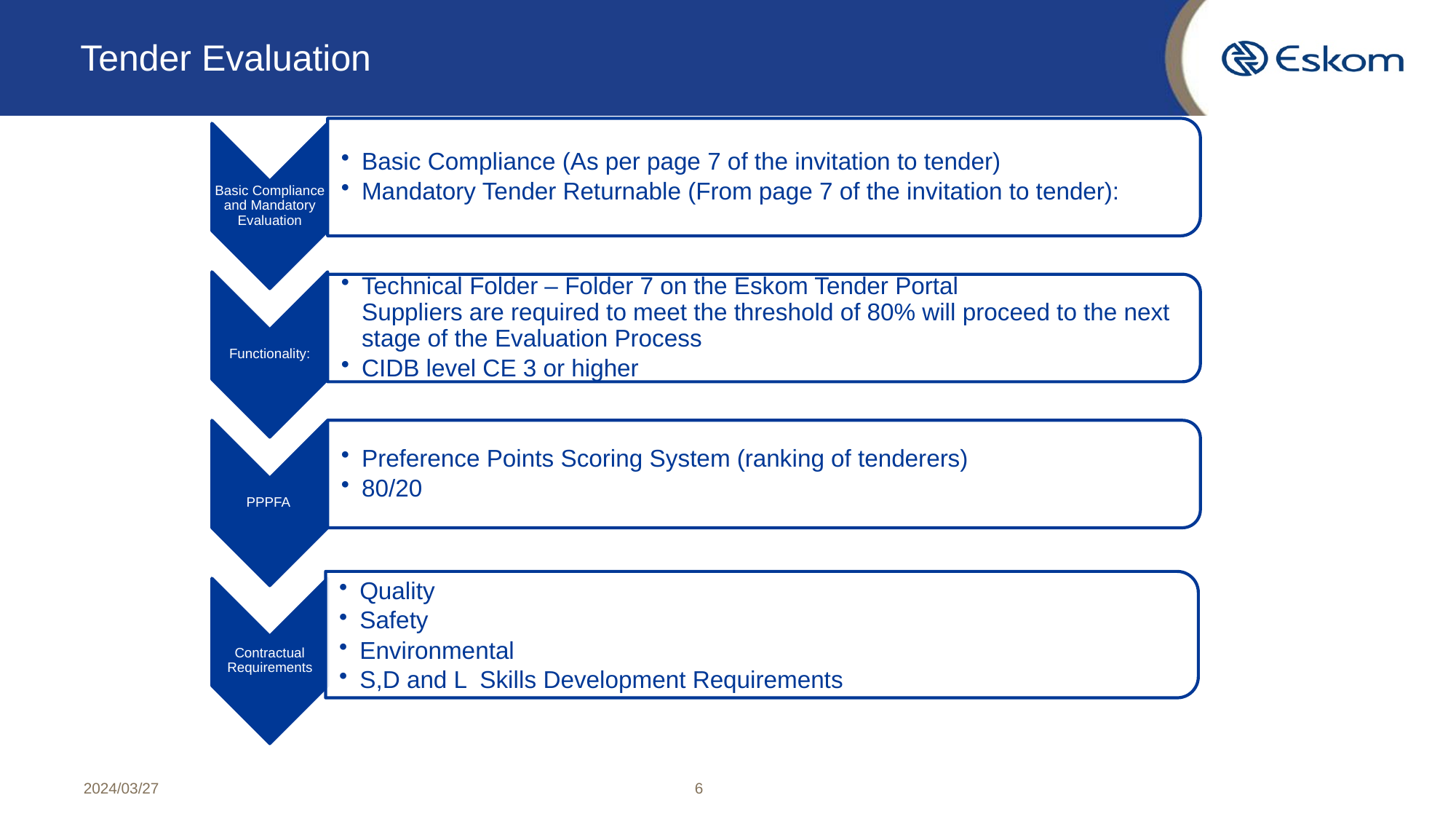

# Tender Evaluation
Basic Compliance and Mandatory Evaluation
Basic Compliance (As per page 7 of the invitation to tender)
Mandatory Tender Returnable (From page 7 of the invitation to tender):
Functionality:
Technical Folder – Folder 7 on the Eskom Tender Portal                            Suppliers are required to meet the threshold of 80% will proceed to the next stage of the Evaluation Process
CIDB level CE 3 or higher
PPPFA
Preference Points Scoring System (ranking of tenderers)
80/20
Contractual Requirements

Quality
Safety
Environmental
S,D and L  Skills Development Requirements

2024/03/27
6